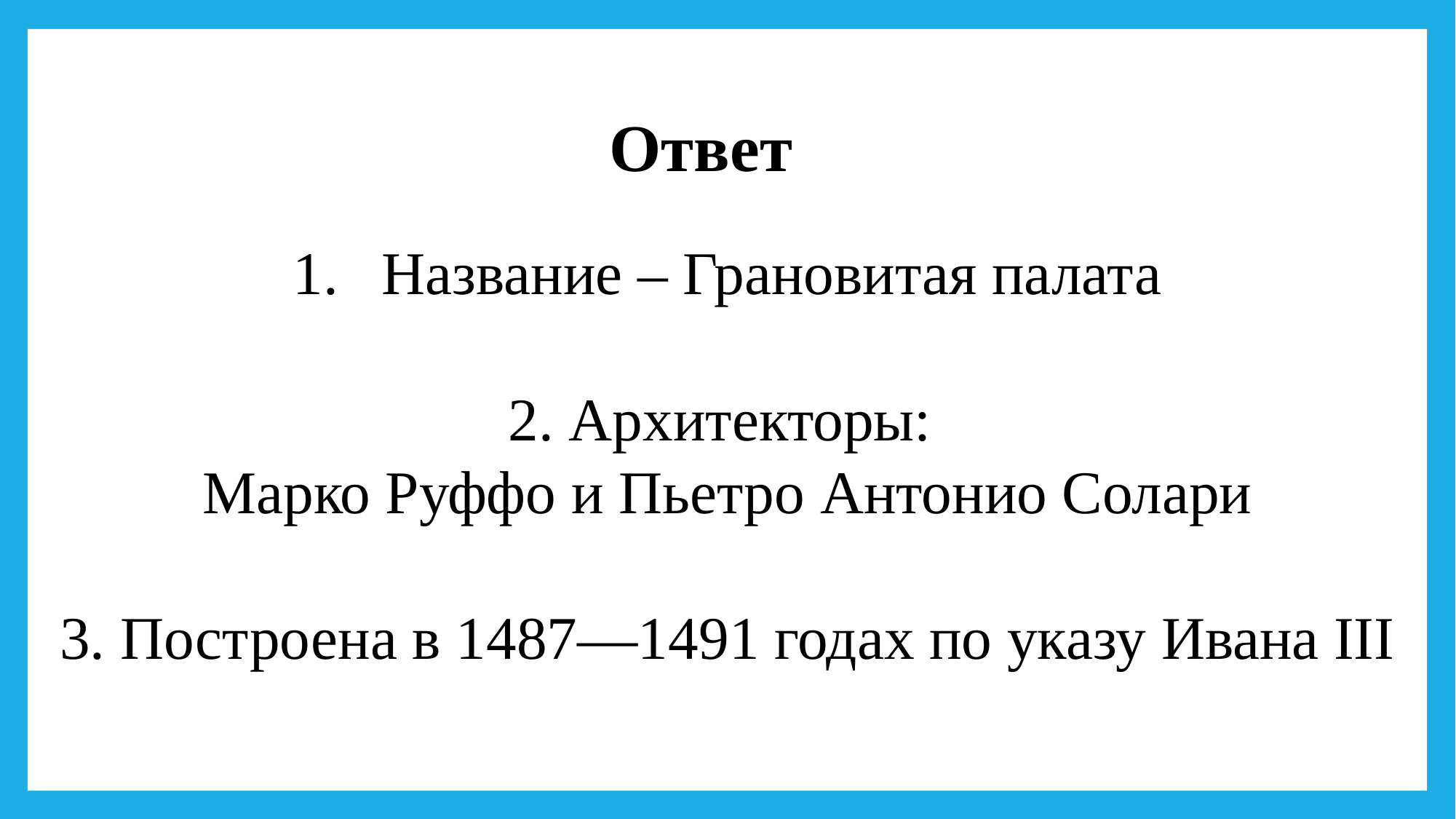

Ответ
Название – Грановитая палата

2. Архитекторы:
Марко Руффо и Пьетро Антонио Солари

3. Построена в 1487—1491 годах по указу Ивана III